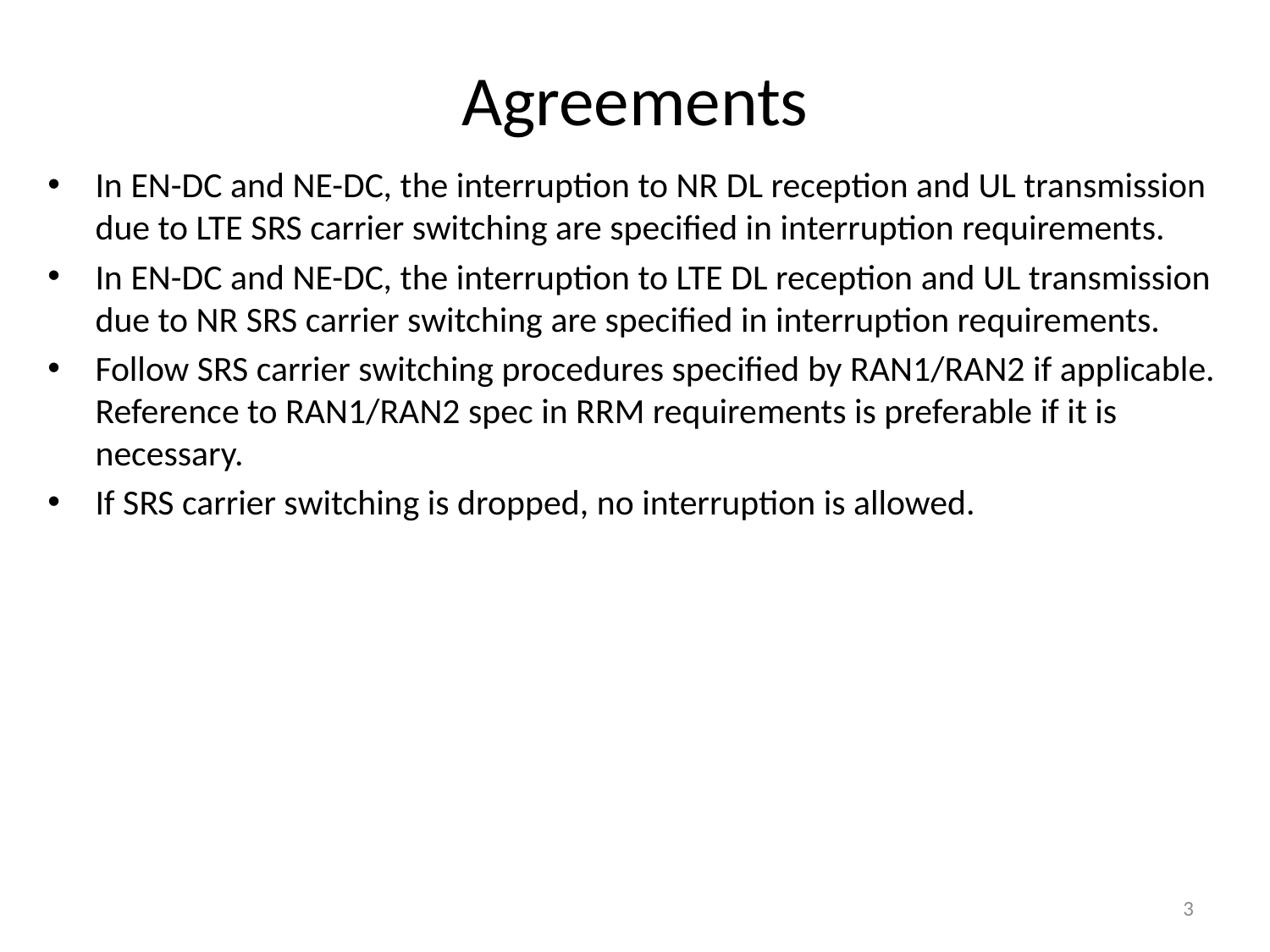

# Agreements
In EN-DC and NE-DC, the interruption to NR DL reception and UL transmission due to LTE SRS carrier switching are specified in interruption requirements.
In EN-DC and NE-DC, the interruption to LTE DL reception and UL transmission due to NR SRS carrier switching are specified in interruption requirements.
Follow SRS carrier switching procedures specified by RAN1/RAN2 if applicable. Reference to RAN1/RAN2 spec in RRM requirements is preferable if it is necessary.
If SRS carrier switching is dropped, no interruption is allowed.

3